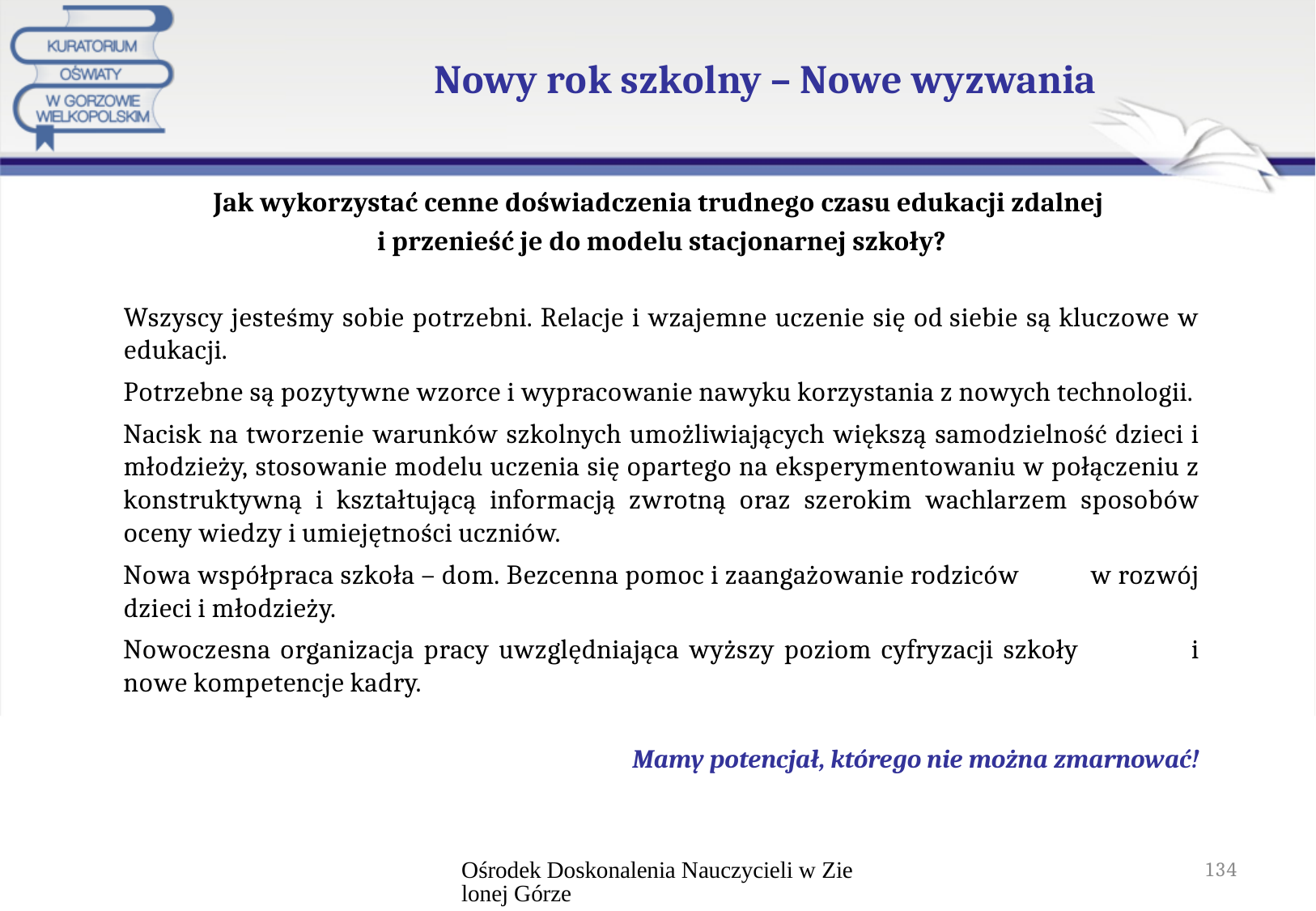

# Nowy rok szkolny – Nowe wyzwania
Jak wykorzystać cenne doświadczenia trudnego czasu edukacji zdalnej
i przenieść je do modelu stacjonarnej szkoły?

Wszyscy jesteśmy sobie potrzebni. Relacje i wzajemne uczenie się od siebie są kluczowe w edukacji.
Potrzebne są pozytywne wzorce i wypracowanie nawyku korzystania z nowych technologii.
Nacisk na tworzenie warunków szkolnych umożliwiających większą samodzielność dzieci i młodzieży, stosowanie modelu uczenia się opartego na eksperymentowaniu w połączeniu z konstruktywną i kształtującą informacją zwrotną oraz szerokim wachlarzem sposobów oceny wiedzy i umiejętności uczniów.
Nowa współpraca szkoła – dom. Bezcenna pomoc i zaangażowanie rodziców           w rozwój dzieci i młodzieży.
Nowoczesna organizacja pracy uwzględniająca wyższy poziom cyfryzacji szkoły            i nowe kompetencje kadry.

Mamy potencjał, którego nie można zmarnować!

Ośrodek Doskonalenia Nauczycieli w Zielonej Górze
134